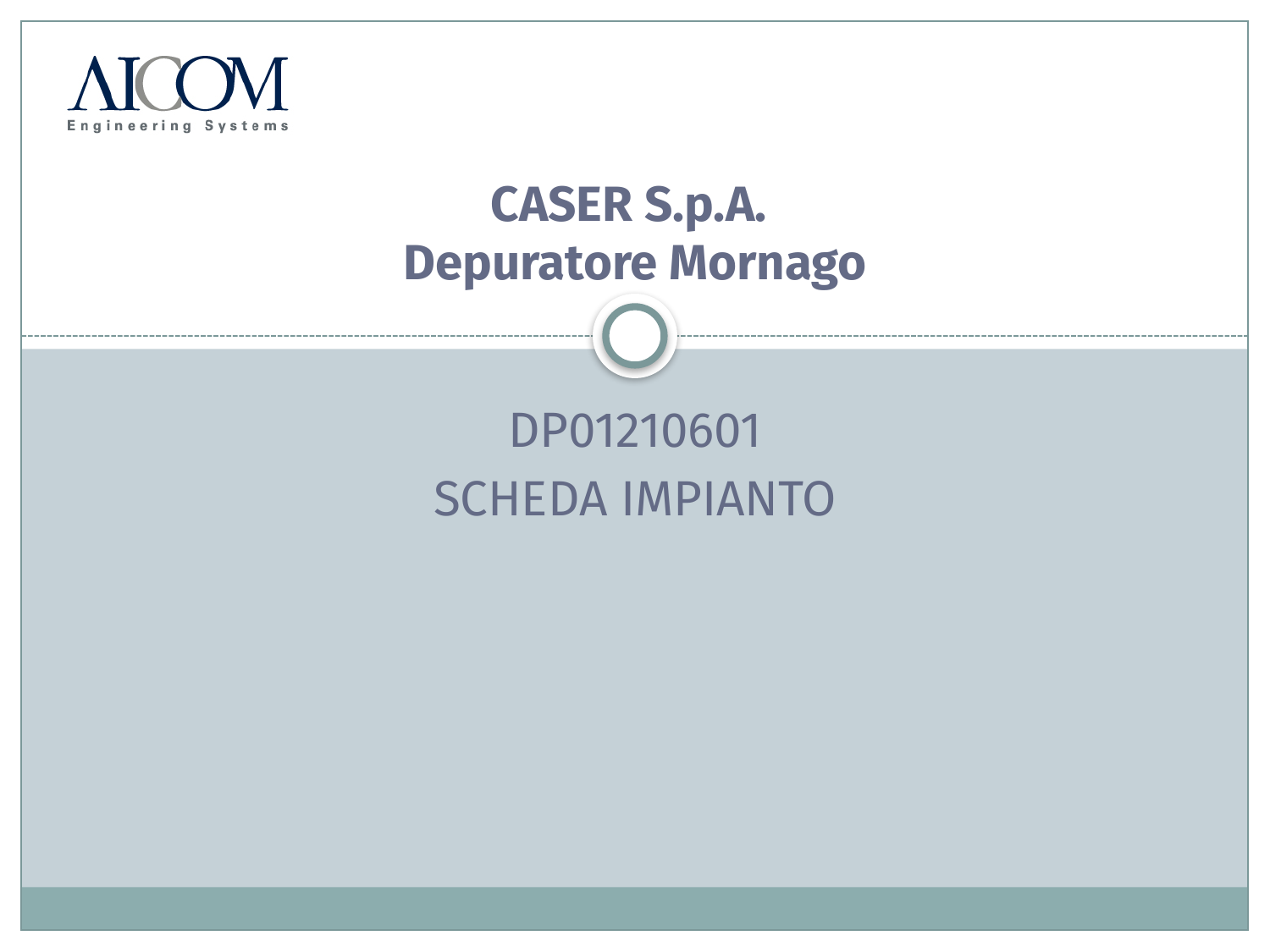

# CASER S.p.A. Depuratore Mornago
DP01210601
Scheda impianto